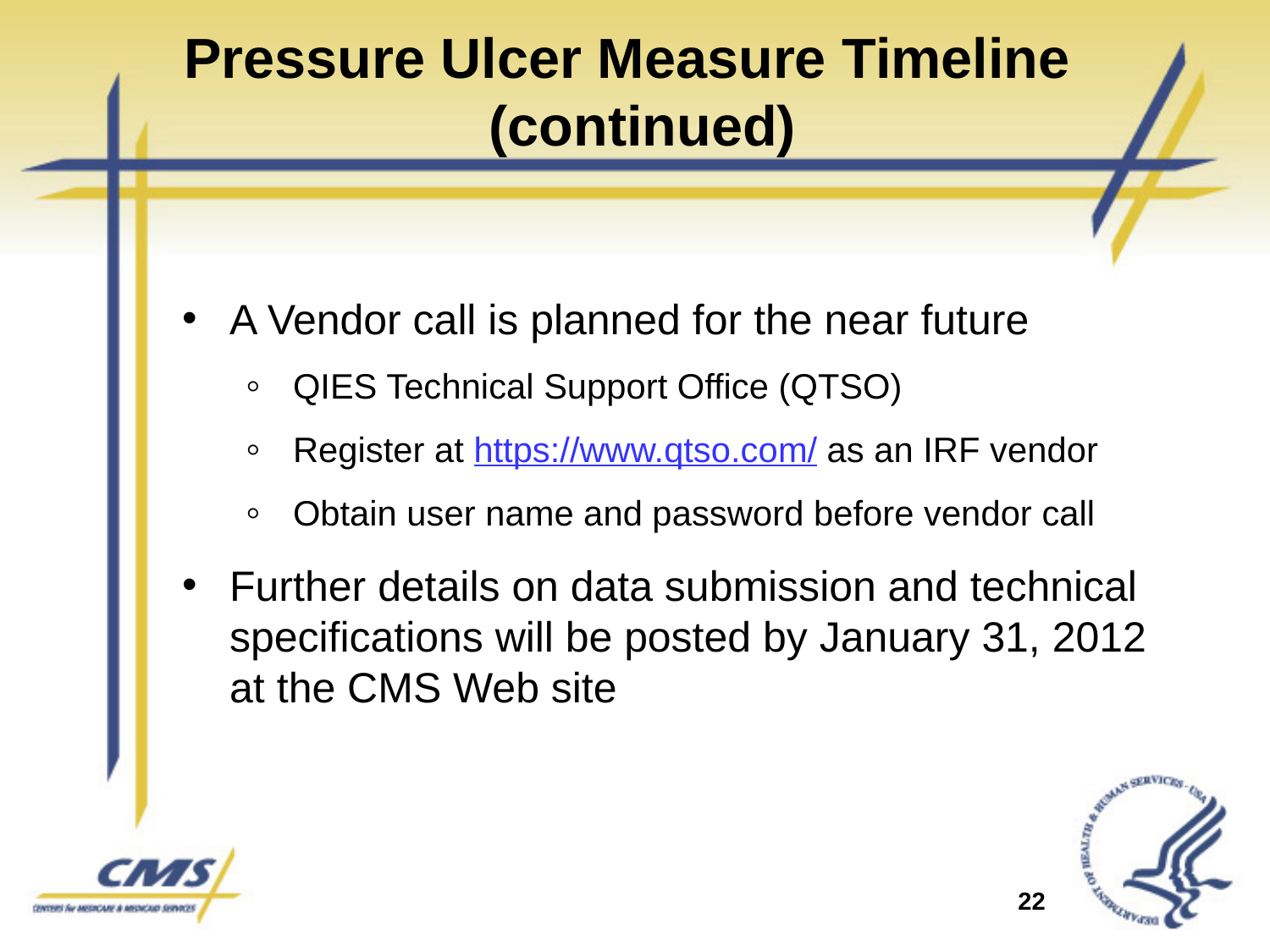

# Pressure Ulcer Measure Timeline (continued)
A Vendor call is planned for the near future
QIES Technical Support Office (QTSO)
Register at https://www.qtso.com/ as an IRF vendor
Obtain user name and password before vendor call
Further details on data submission and technical specifications will be posted by January 31, 2012 at the CMS Web site